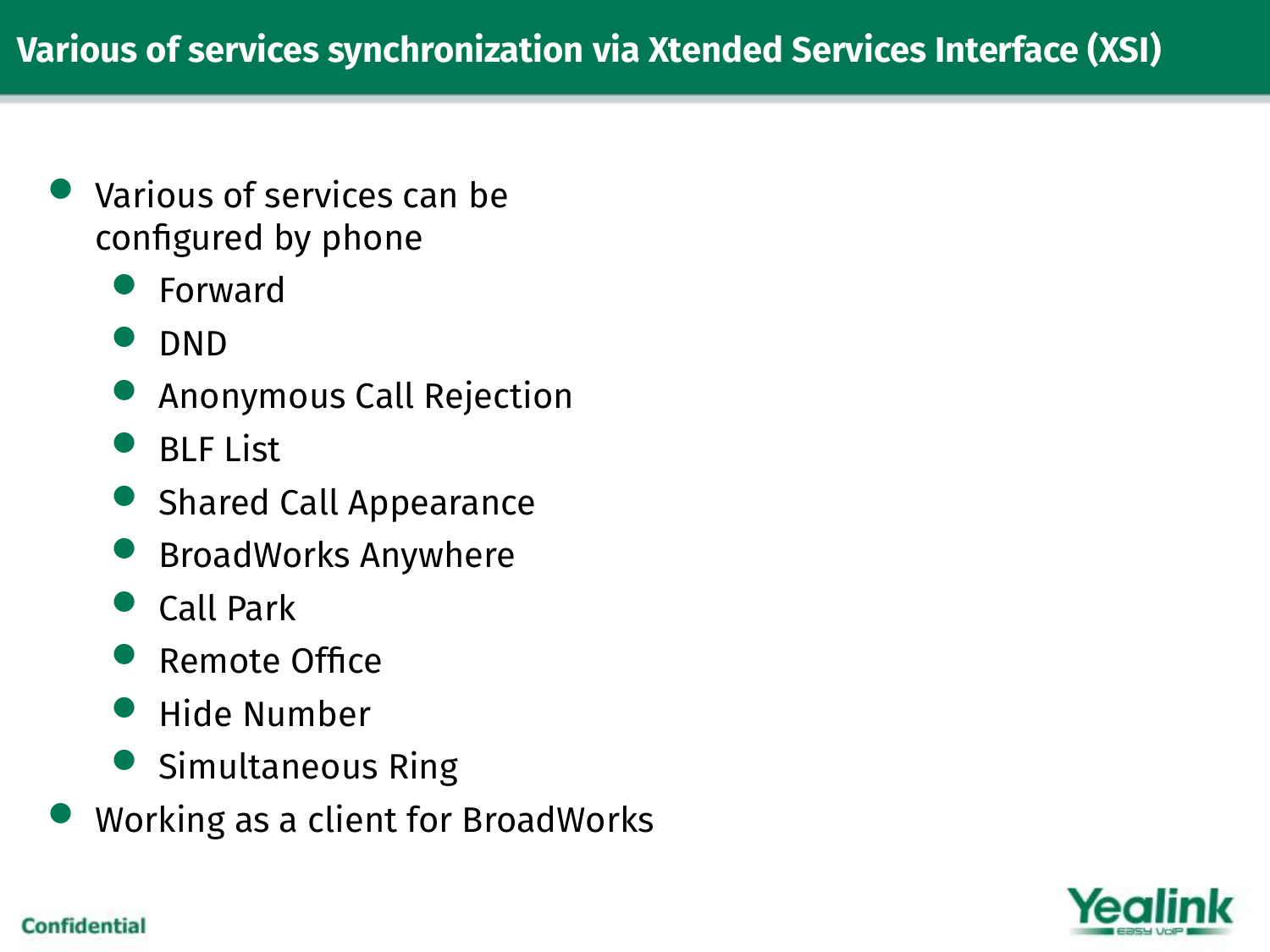

Various of services synchronization via Xtended Services Interface (XSI)
Various of services can be configured by phone
Forward
DND
Anonymous Call Rejection
BLF List
Shared Call Appearance
BroadWorks Anywhere
Call Park
Remote Office
Hide Number
Simultaneous Ring
Working as a client for BroadWorks